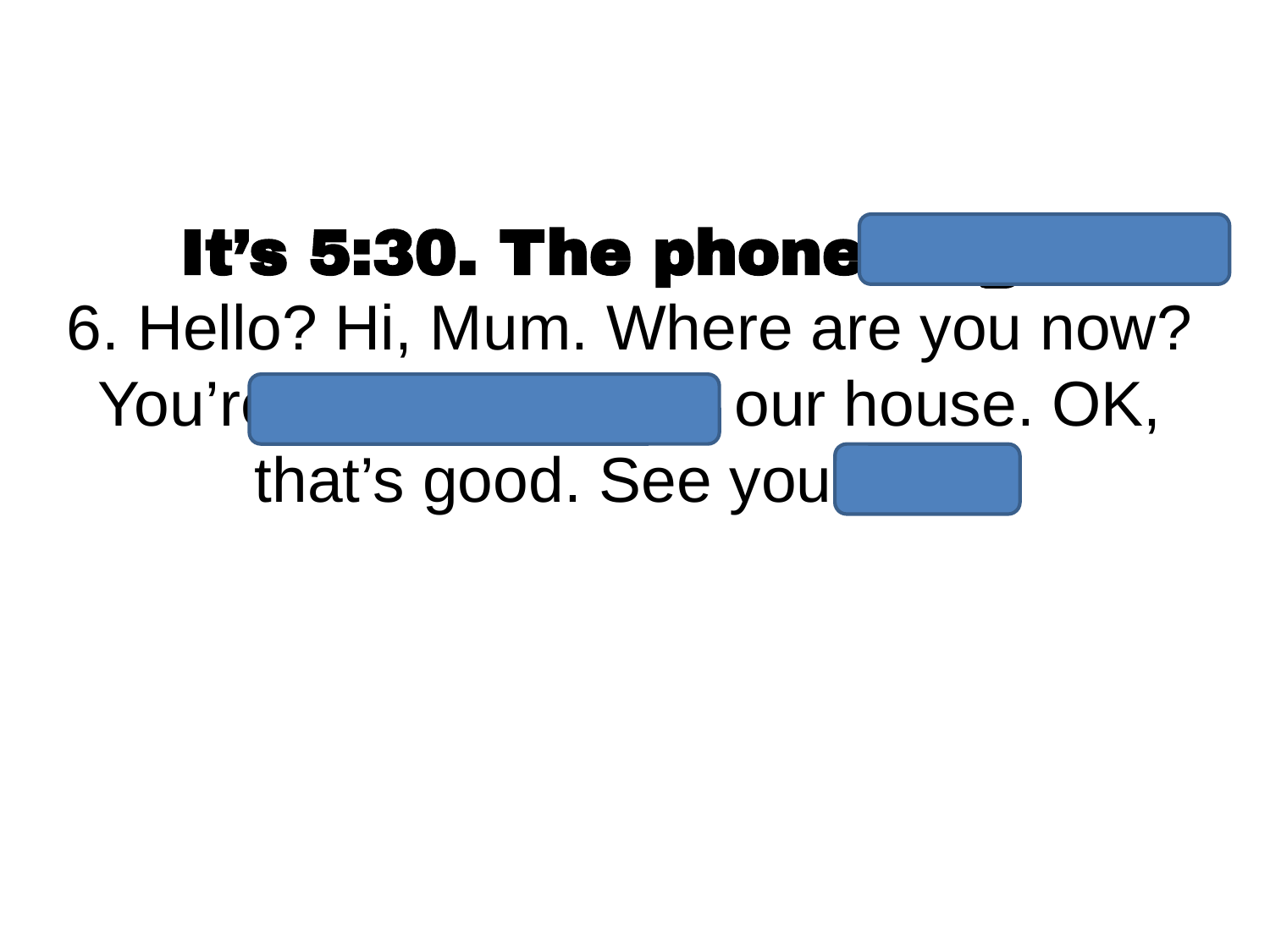

# It’s 5:30. The phone rings. 6. Hello? Hi, Mum. Where are you now? You’re walking over to our house. OK, that’s good. See you soon.